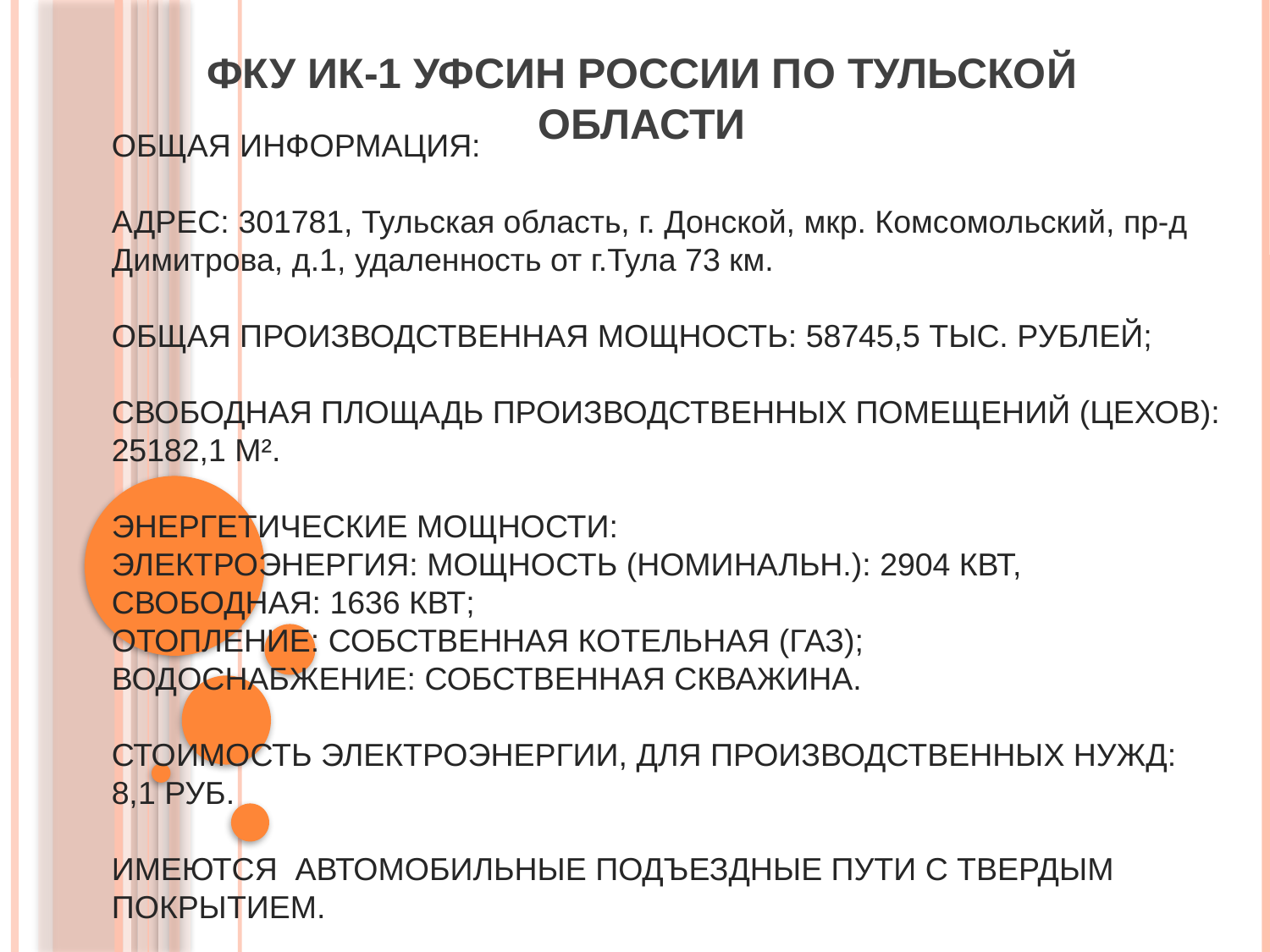

# ФКУ ИК-1 УФСИН России по Тульской области
Общая информация:

Адрес: 301781, Тульская область, г. Донской, мкр. Комсомольский, пр-д Димитрова, д.1, удаленность от г.Тула 73 км.

Общая производственная мощность: 58745,5 тыс. рублей;

Свободная площадь производственных помещений (цехов): 25182,1 м².

Энергетические мощности:
Электроэнергия: Мощность (номинальн.): 2904 кВт, свободная: 1636 кВт;
Отопление: собственная котельная (газ);
Водоснабжение: собственная скважина.

Стоимость электроэнергии, для производственных нужд: 8,1 руб.

Имеются  автомобильные подъездные пути с твердым покрытием.